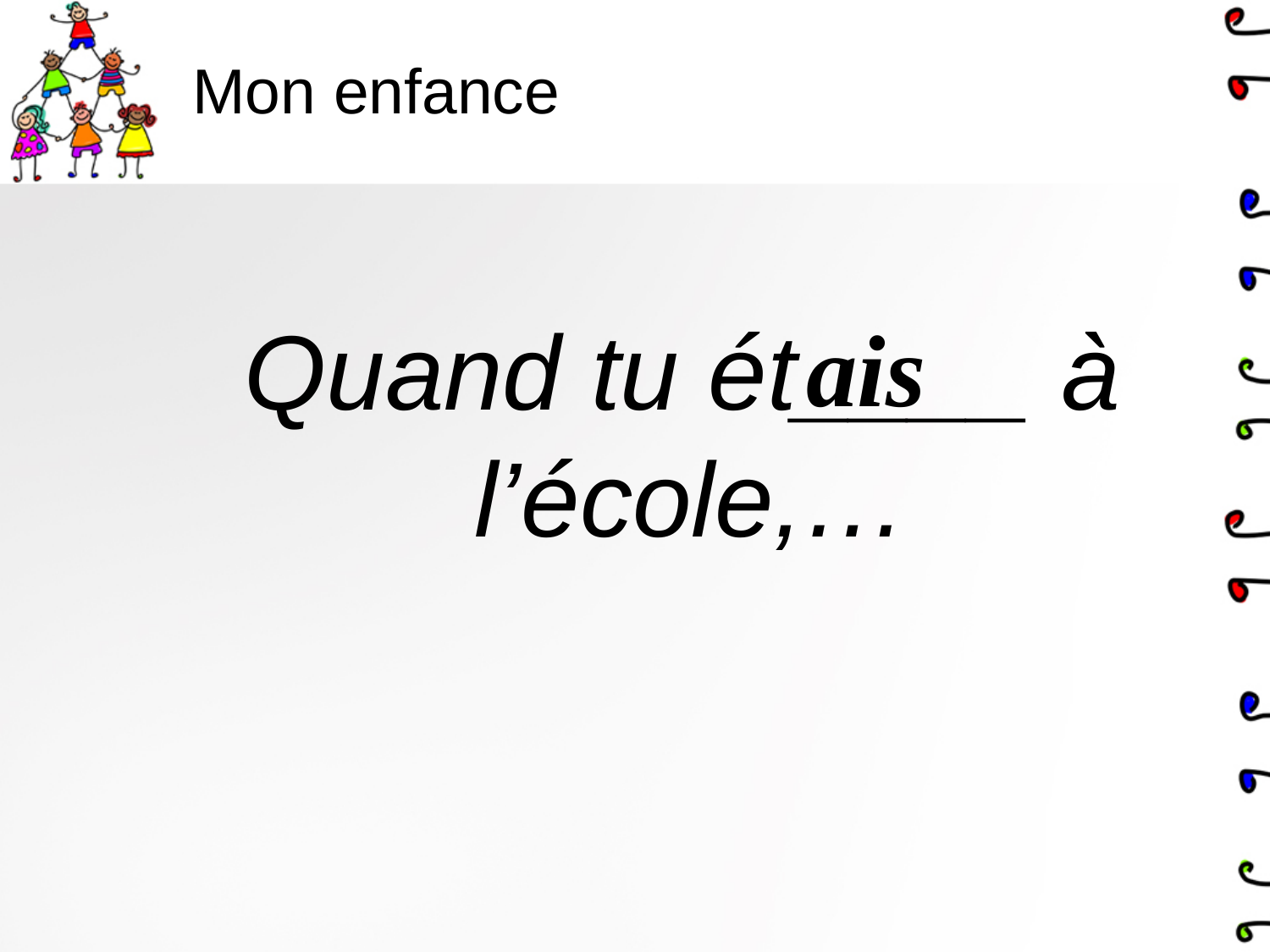

# Mon enfance
Quand tu ét____ à l’école,…
ais